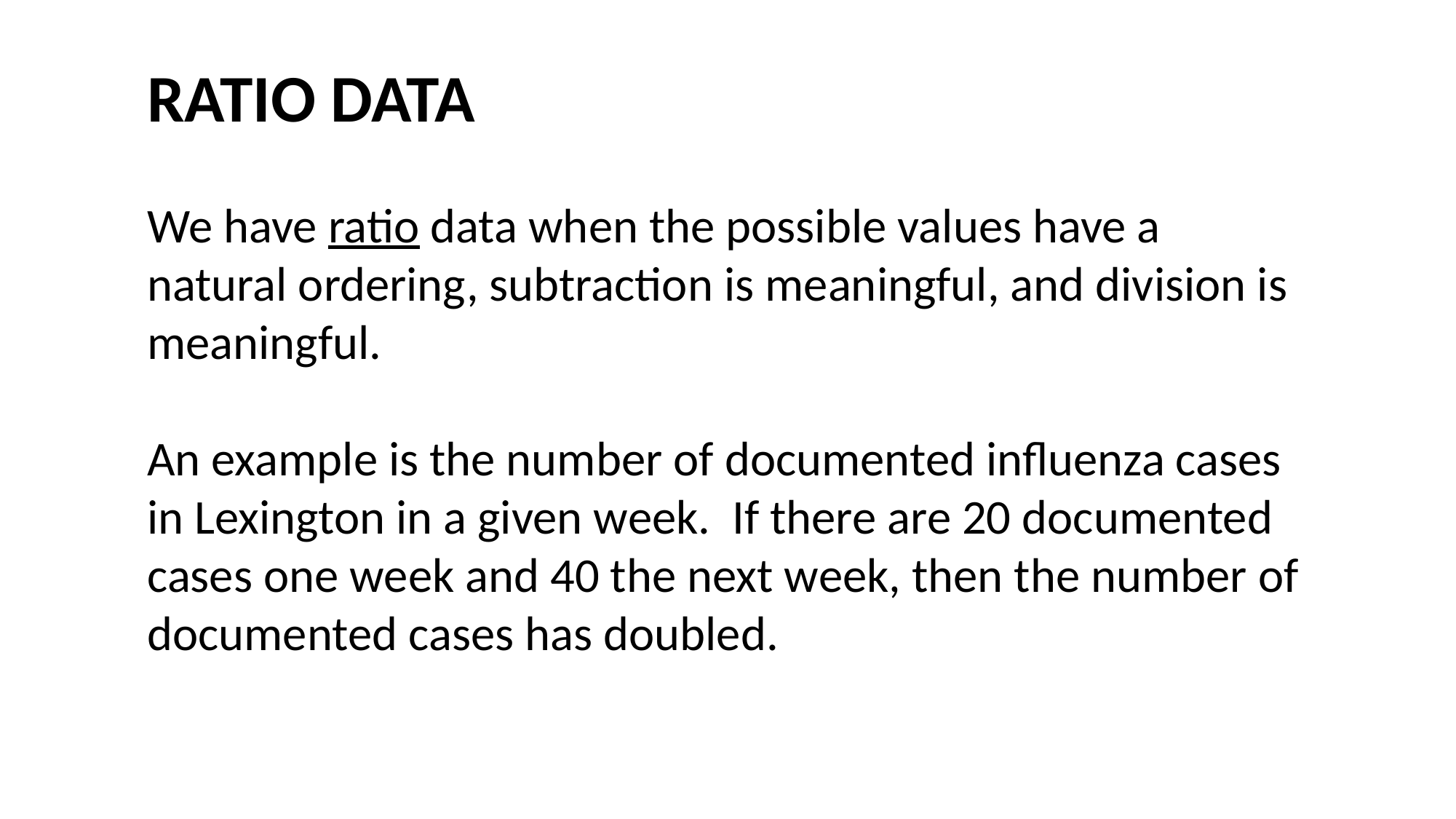

#
RATIO DATA

We have ratio data when the possible values have a natural ordering, subtraction is meaningful, and division is meaningful.

An example is the number of documented influenza cases in Lexington in a given week.  If there are 20 documented cases one week and 40 the next week, then the number of documented cases has doubled.